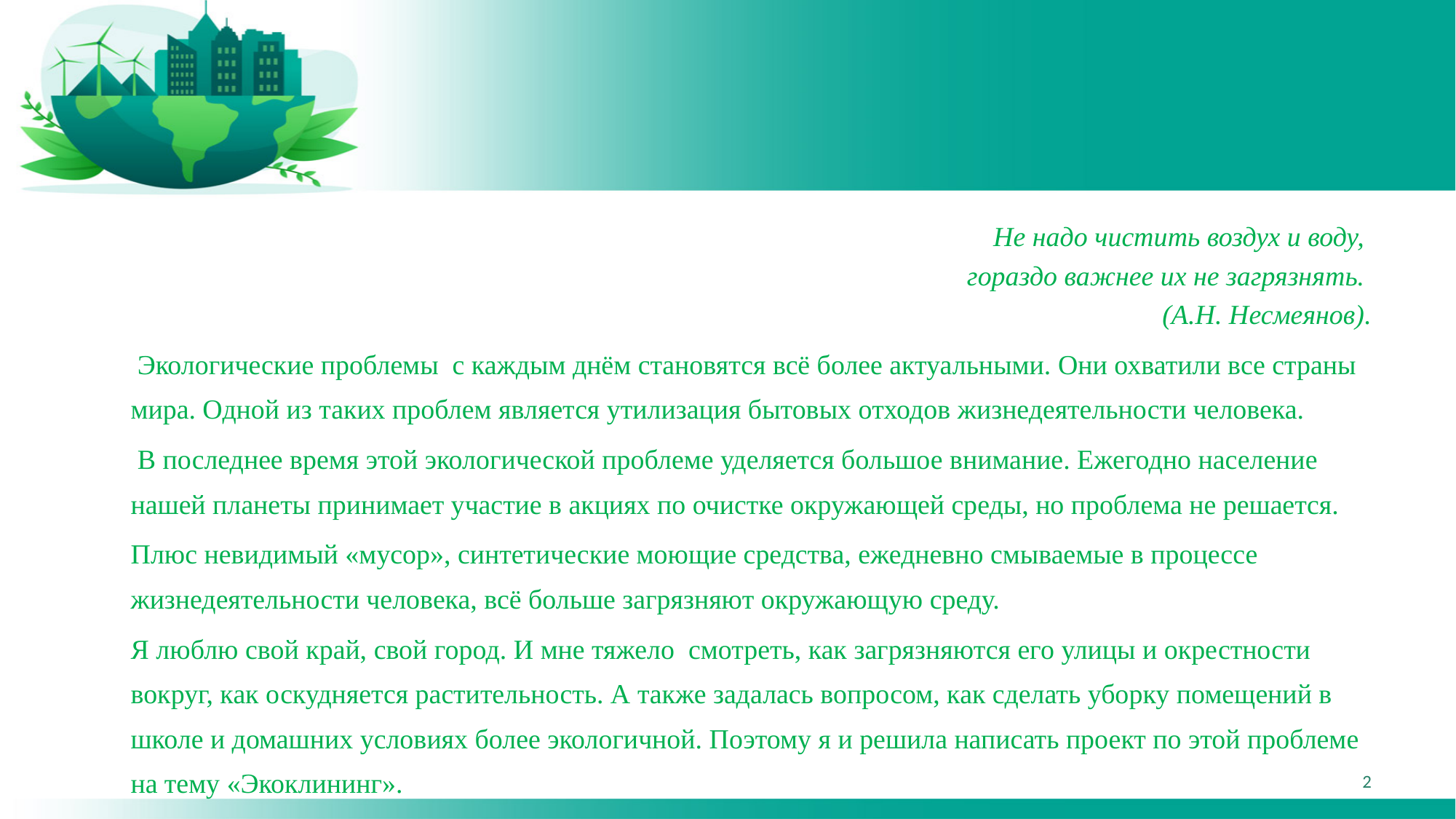

#
Не надо чистить воздух и воду,
гораздо важнее их не загрязнять.
(А.Н. Несмеянов).
 Экологические проблемы  с каждым днём становятся всё более актуальными. Они охватили все страны мира. Одной из таких проблем является утилизация бытовых отходов жизнедеятельности человека.
 В последнее время этой экологической проблеме уделяется большое внимание. Ежегодно население нашей планеты принимает участие в акциях по очистке окружающей среды, но проблема не решается.
Плюс невидимый «мусор», синтетические моющие средства, ежедневно смываемые в процессе жизнедеятельности человека, всё больше загрязняют окружающую среду.
Я люблю свой край, свой город. И мне тяжело  смотреть, как загрязняются его улицы и окрестности вокруг, как оскудняется растительность. А также задалась вопросом, как сделать уборку помещений в школе и домашних условиях более экологичной. Поэтому я и решила написать проект по этой проблеме на тему «Экоклининг».
2